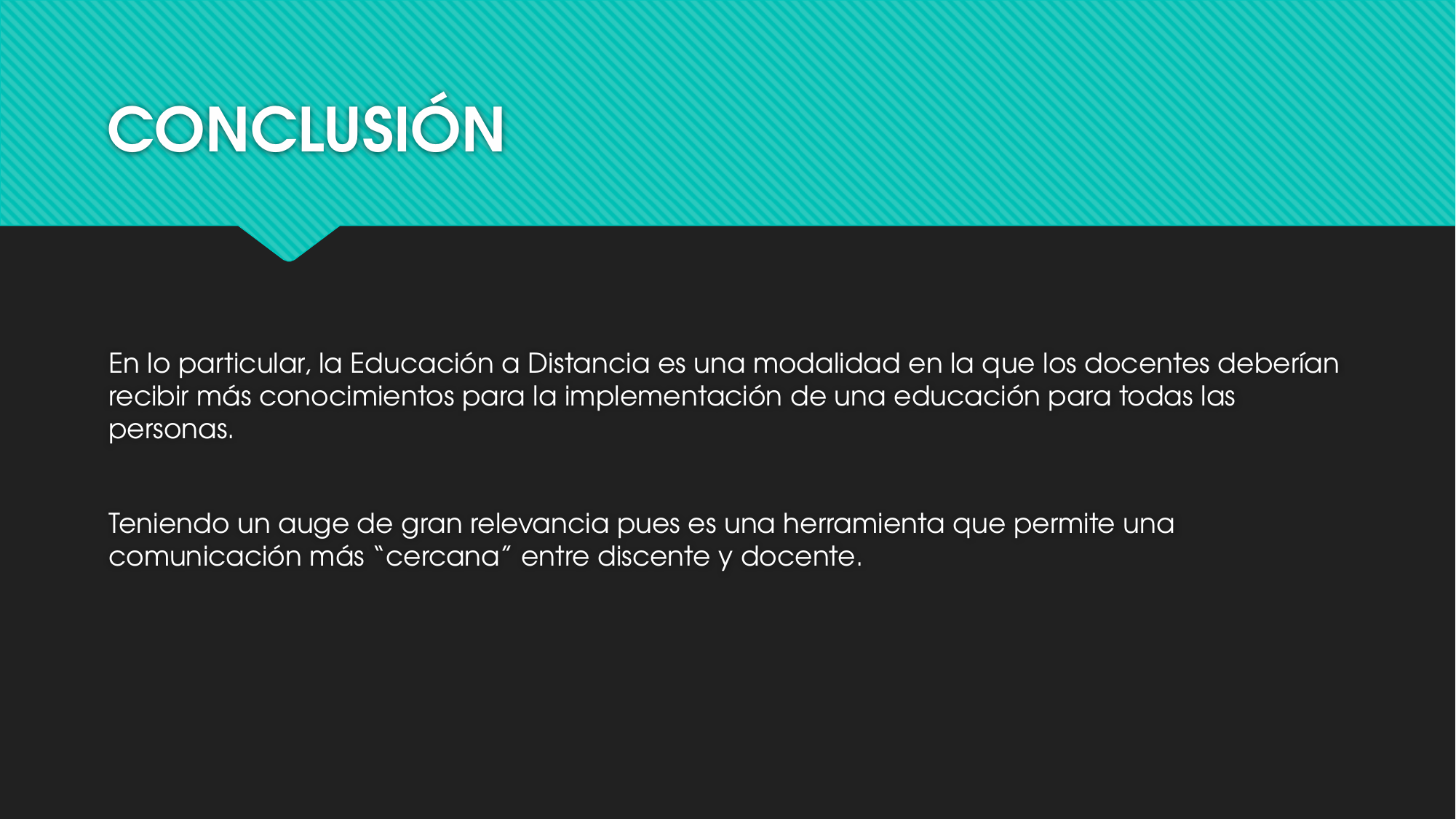

# CONCLUSIÓN

En lo particular, la Educación a Distancia es una modalidad en la que los docentes deberían recibir más conocimientos para la implementación de una educación para todas las personas.

Teniendo un auge de gran relevancia pues es una herramienta que permite una comunicación más “cercana” entre discente y docente.